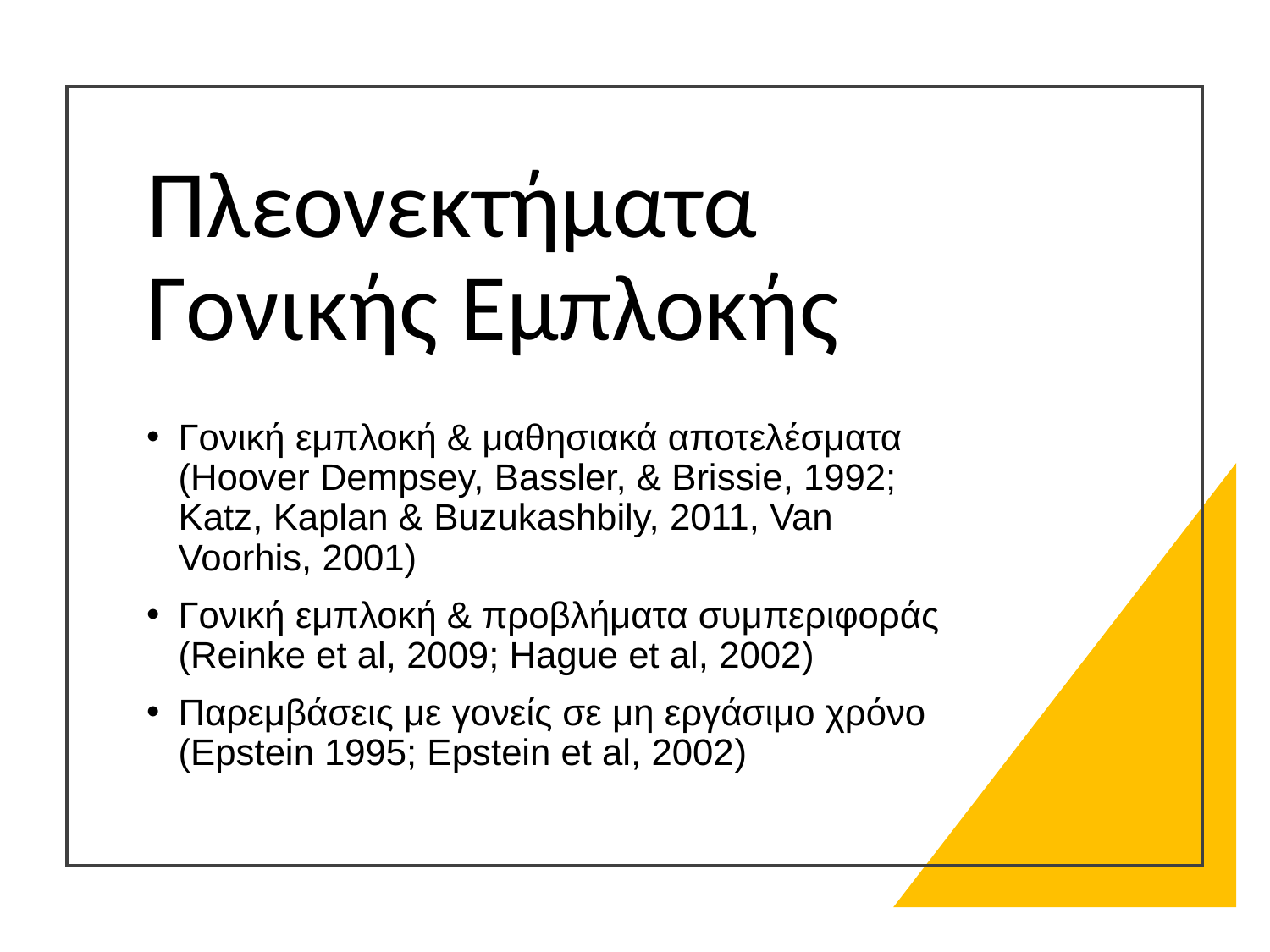

# Πλεονεκτήματα Γονικής Εμπλοκής
Γονική εμπλοκή & μαθησιακά αποτελέσματα (Hoover Dempsey, Bassler, & Brissie, 1992; Katz, Kaplan & Buzukashbily, 2011, Van Voorhis, 2001)
Γονική εμπλοκή & προβλήματα συμπεριφοράς (Reinke et al, 2009; Hague et al, 2002)
Παρεμβάσεις με γονείς σε μη εργάσιμο χρόνο (Epstein 1995; Epstein et al, 2002)